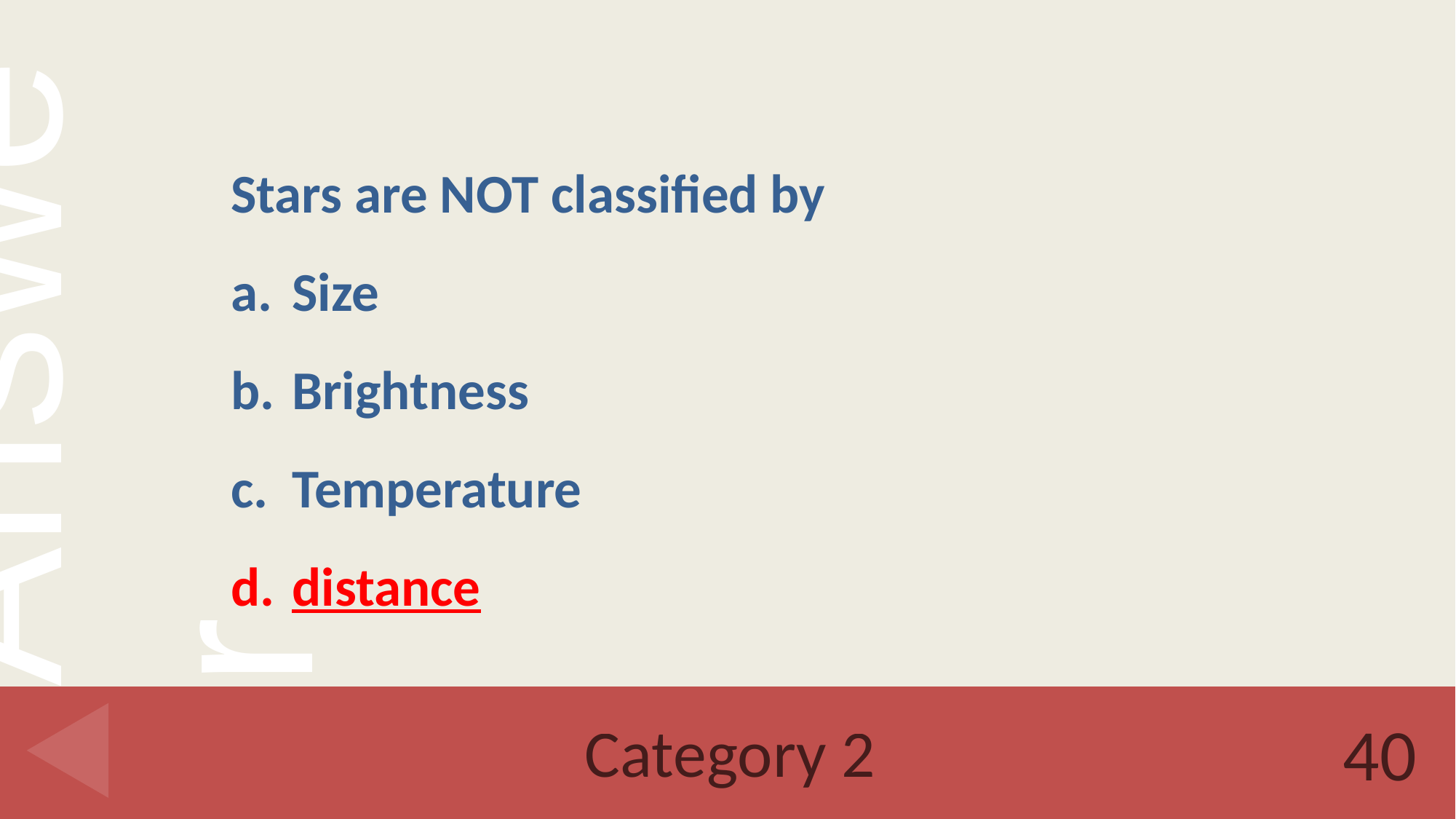

Stars are NOT classified by
Size
Brightness
Temperature
distance
# Category 2
40